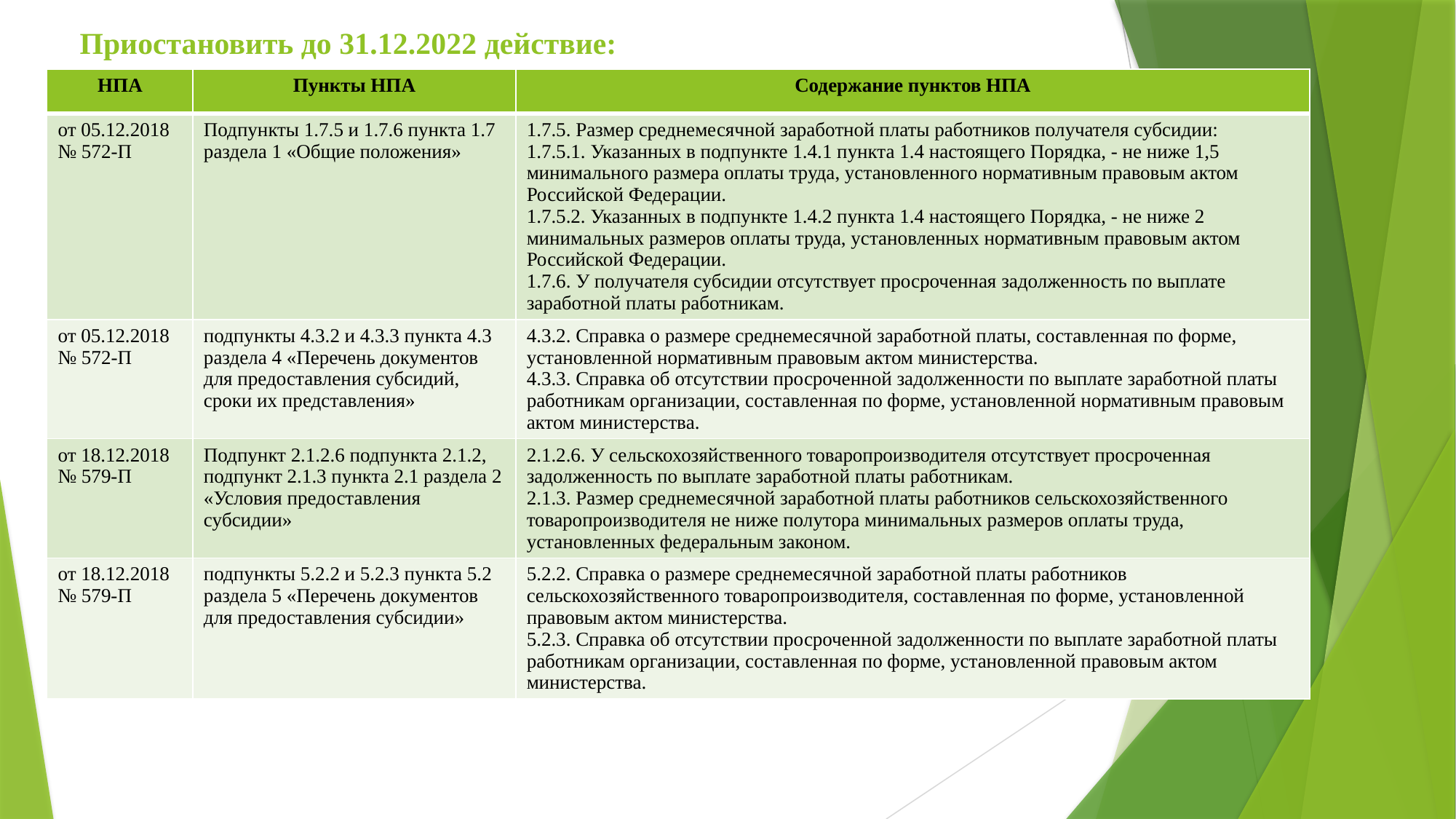

# Приостановить до 31.12.2022 действие:
| НПА | Пункты НПА | Содержание пунктов НПА |
| --- | --- | --- |
| от 05.12.2018 № 572-П | Подпункты 1.7.5 и 1.7.6 пункта 1.7 раздела 1 «Общие положения» | 1.7.5. Размер среднемесячной заработной платы работников получателя субсидии: 1.7.5.1. Указанных в подпункте 1.4.1 пункта 1.4 настоящего Порядка, - не ниже 1,5 минимального размера оплаты труда, установленного нормативным правовым актом Российской Федерации. 1.7.5.2. Указанных в подпункте 1.4.2 пункта 1.4 настоящего Порядка, - не ниже 2 минимальных размеров оплаты труда, установленных нормативным правовым актом Российской Федерации. 1.7.6. У получателя субсидии отсутствует просроченная задолженность по выплате заработной платы работникам. |
| от 05.12.2018 № 572-П | подпункты 4.3.2 и 4.3.3 пункта 4.3 раздела 4 «Перечень документов для предоставления субсидий, сроки их представления» | 4.3.2. Справка о размере среднемесячной заработной платы, составленная по форме, установленной нормативным правовым актом министерства. 4.3.3. Справка об отсутствии просроченной задолженности по выплате заработной платы работникам организации, составленная по форме, установленной нормативным правовым актом министерства. |
| от 18.12.2018 № 579-П | Подпункт 2.1.2.6 подпункта 2.1.2, подпункт 2.1.3 пункта 2.1 раздела 2 «Условия предоставления субсидии» | 2.1.2.6. У сельскохозяйственного товаропроизводителя отсутствует просроченная задолженность по выплате заработной платы работникам. 2.1.3. Размер среднемесячной заработной платы работников сельскохозяйственного товаропроизводителя не ниже полутора минимальных размеров оплаты труда, установленных федеральным законом. |
| от 18.12.2018 № 579-П | подпункты 5.2.2 и 5.2.3 пункта 5.2 раздела 5 «Перечень документов для предоставления субсидии» | 5.2.2. Справка о размере среднемесячной заработной платы работников сельскохозяйственного товаропроизводителя, составленная по форме, установленной правовым актом министерства. 5.2.3. Справка об отсутствии просроченной задолженности по выплате заработной платы работникам организации, составленная по форме, установленной правовым актом министерства. |